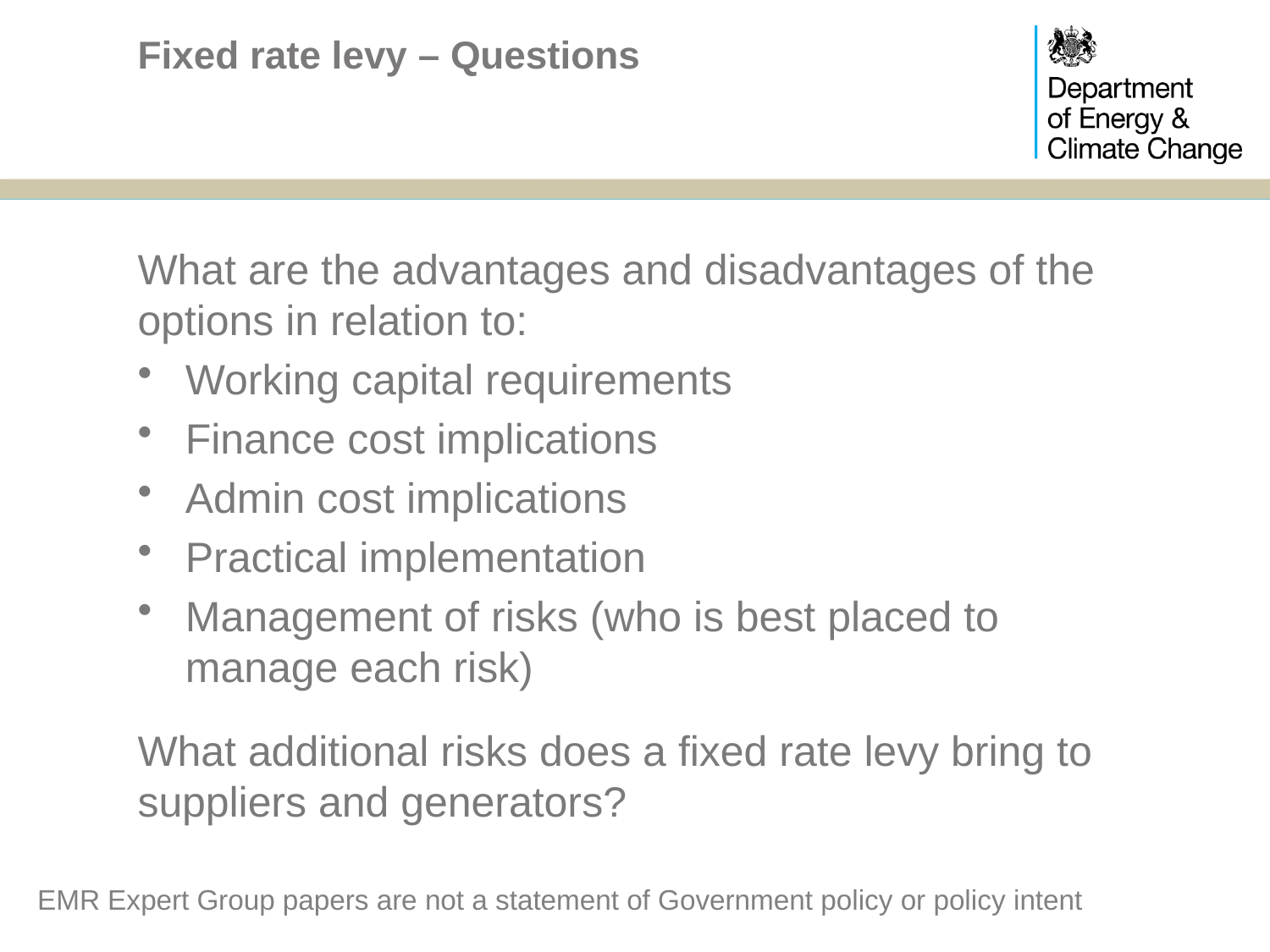

# Fixed rate levy – Questions
What are the advantages and disadvantages of the options in relation to:
Working capital requirements
Finance cost implications
Admin cost implications
Practical implementation
Management of risks (who is best placed to manage each risk)

What additional risks does a fixed rate levy bring to suppliers and generators?

EMR Expert Group papers are not a statement of Government policy or policy intent